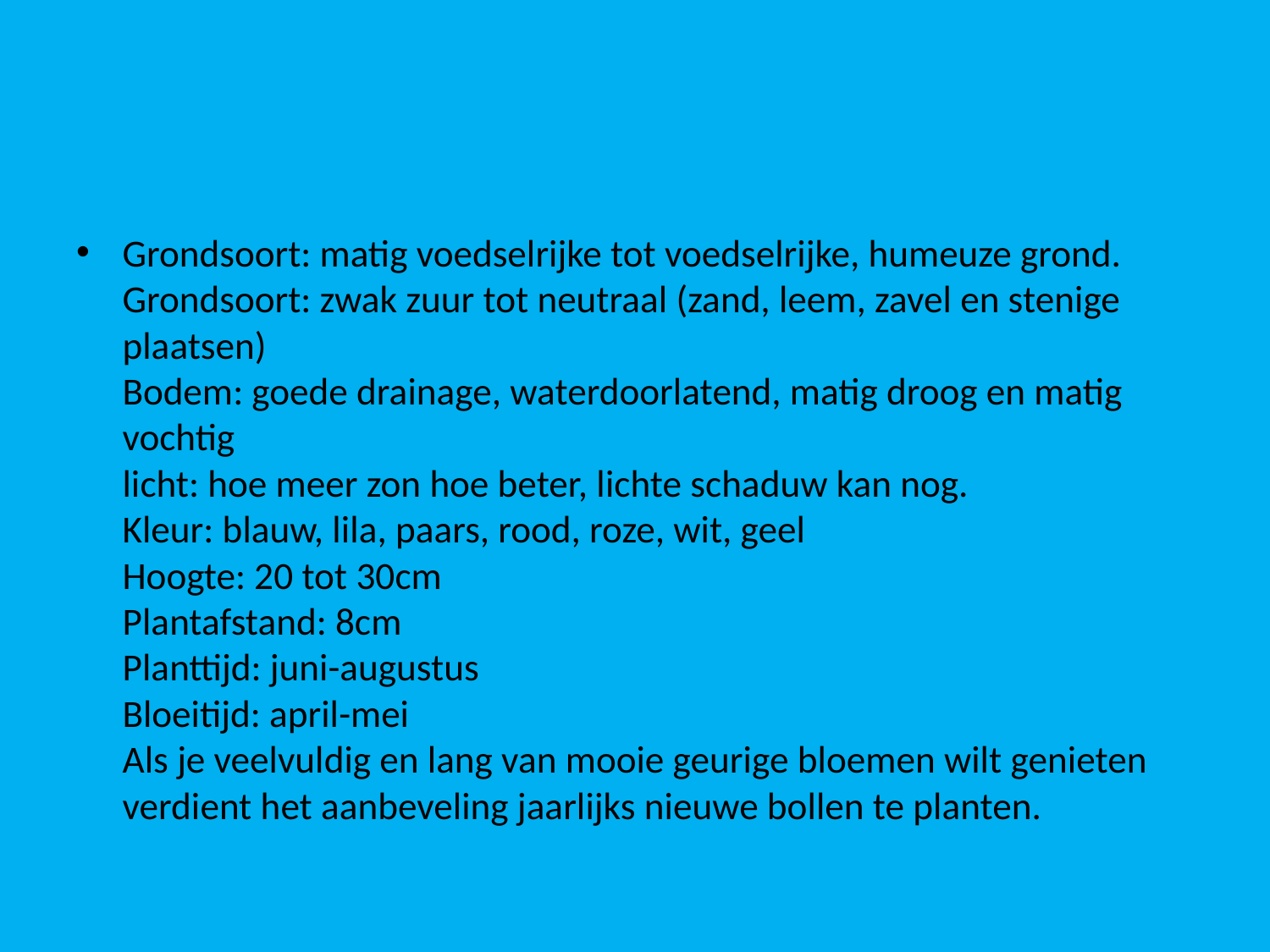

#
Grondsoort: matig voedselrijke tot voedselrijke, humeuze grond.
Grondsoort: zwak zuur tot neutraal (zand, leem, zavel en stenige plaatsen)
Bodem: goede drainage, waterdoorlatend, matig droog en matig vochtig
licht: hoe meer zon hoe beter, lichte schaduw kan nog.
Kleur: blauw, lila, paars, rood, roze, wit, geel
Hoogte: 20 tot 30cm
Plantafstand: 8cm
Planttijd: juni-augustus
Bloeitijd: april-mei
Als je veelvuldig en lang van mooie geurige bloemen wilt genieten verdient het aanbeveling jaarlijks nieuwe bollen te planten.